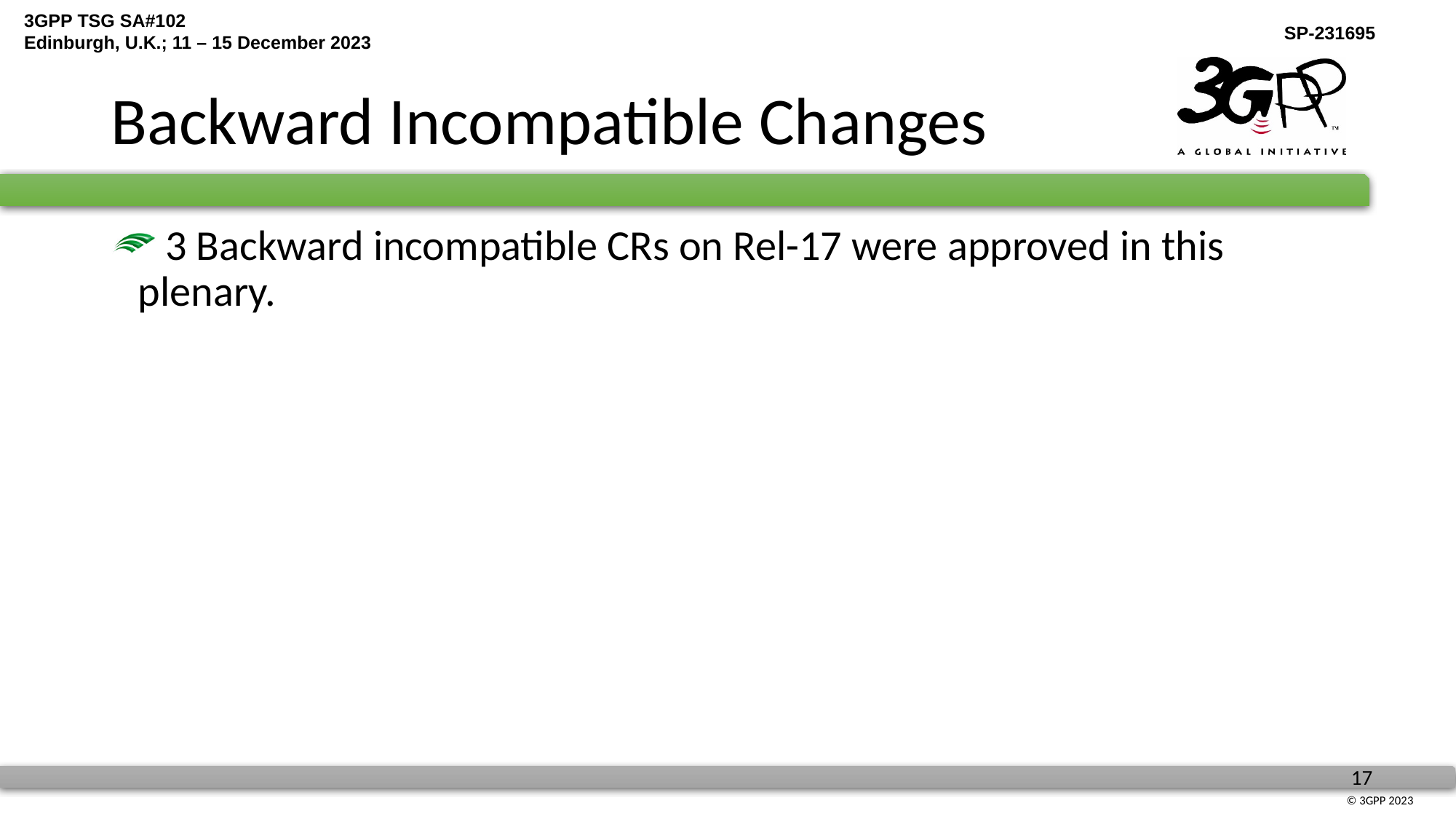

# Backward Incompatible Changes
 3 Backward incompatible CRs on Rel-17 were approved in this plenary.